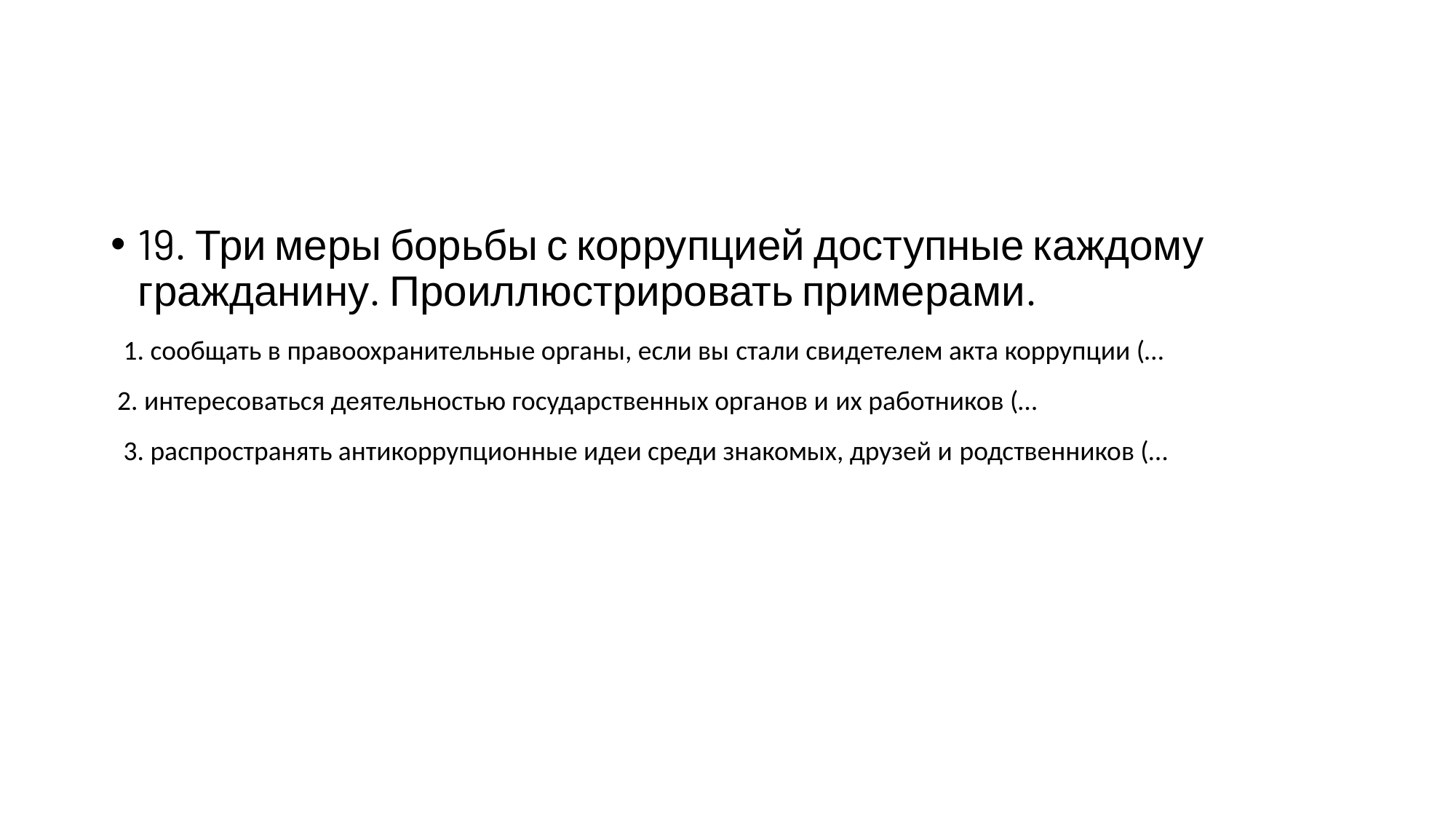

#
19. Три меры борьбы с коррупцией доступные каждому гражданину. Проиллюстрировать примерами.
  1. сообщать в правоохранительные органы, если вы стали свидетелем акта коррупции (…
 2. интересоваться деятельностью государственных органов и их работников (…
  3. распространять антикоррупционные идеи среди знакомых, друзей и родственников (…